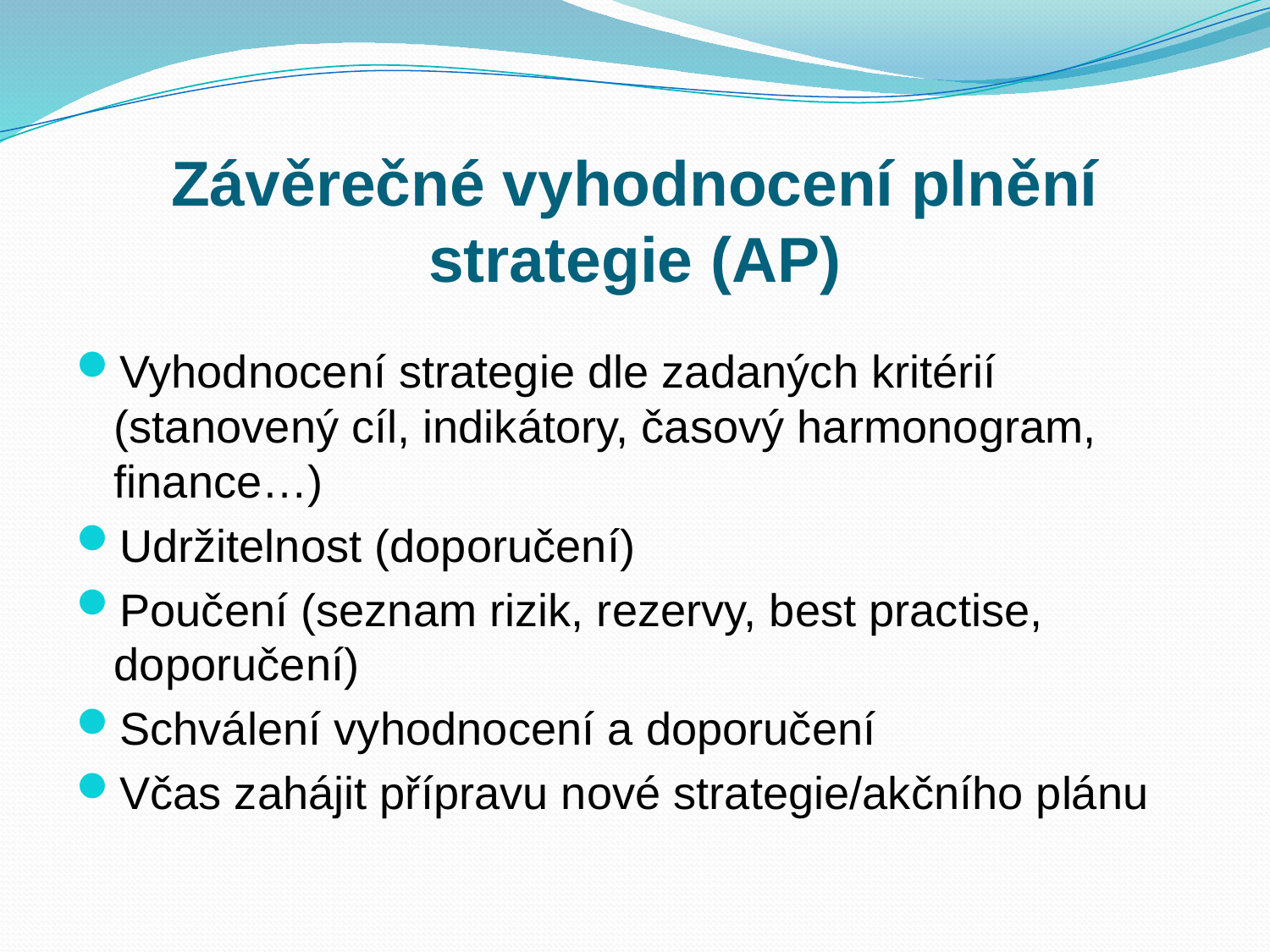

# Závěrečné vyhodnocení plnění strategie (AP)
Vyhodnocení strategie dle zadaných kritérií (stanovený cíl, indikátory, časový harmonogram, finance…)
Udržitelnost (doporučení)
Poučení (seznam rizik, rezervy, best practise, doporučení)
Schválení vyhodnocení a doporučení
Včas zahájit přípravu nové strategie/akčního plánu